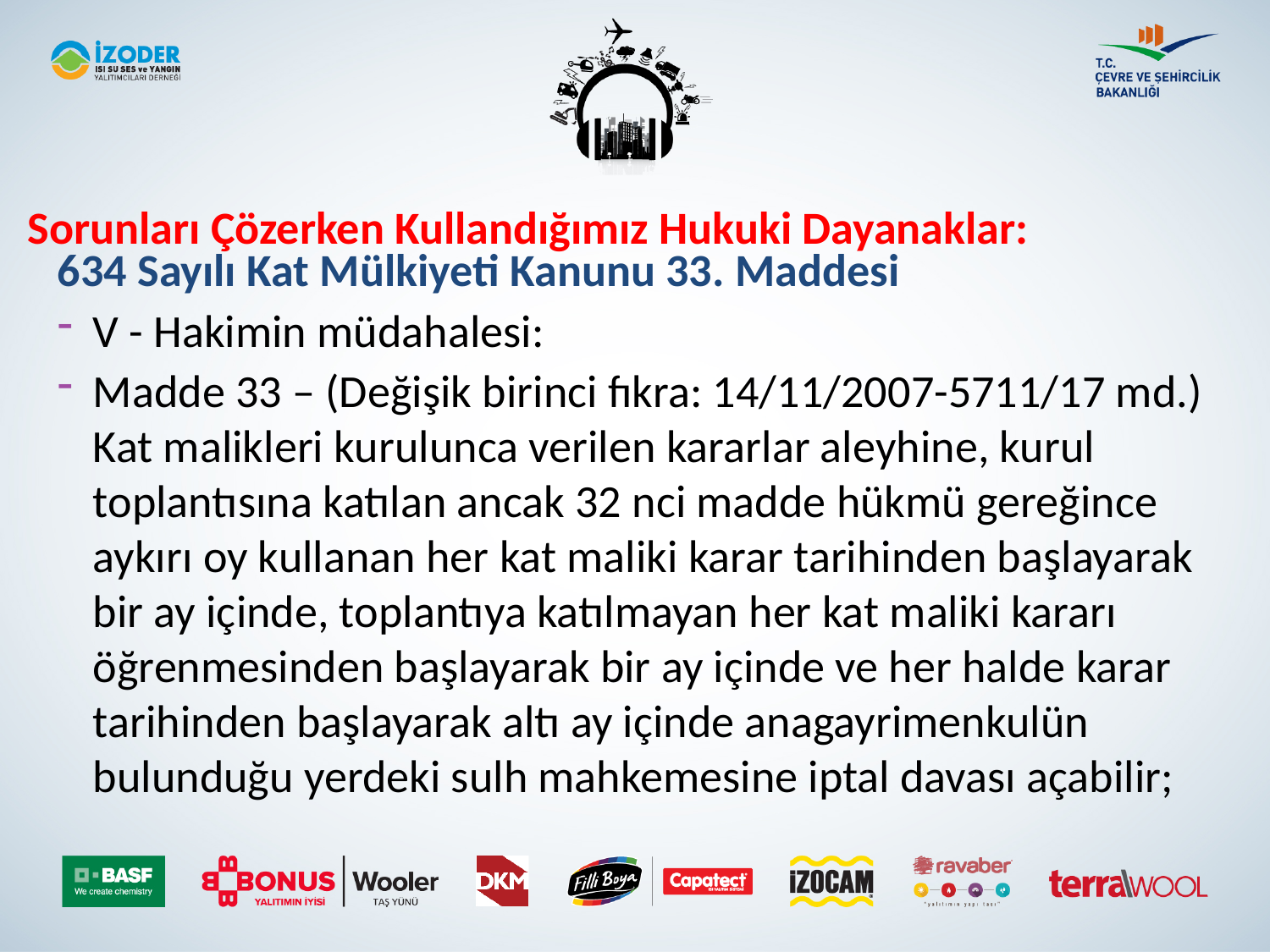

Sorunları Çözerken Kullandığımız Hukuki Dayanaklar:
634 Sayılı Kat Mülkiyeti Kanunu 33. Maddesi
V - Hakimin müdahalesi:
Madde 33 – (Değişik birinci fıkra: 14/11/2007-5711/17 md.) Kat malikleri kurulunca verilen kararlar aleyhine, kurul toplantısına katılan ancak 32 nci madde hükmü gereğince aykırı oy kullanan her kat maliki karar tarihinden başlayarak bir ay içinde, toplantıya katılmayan her kat maliki kararı öğrenmesinden başlayarak bir ay içinde ve her halde karar tarihinden başlayarak altı ay içinde anagayrimenkulün bulunduğu yerdeki sulh mahkemesine iptal davası açabilir;